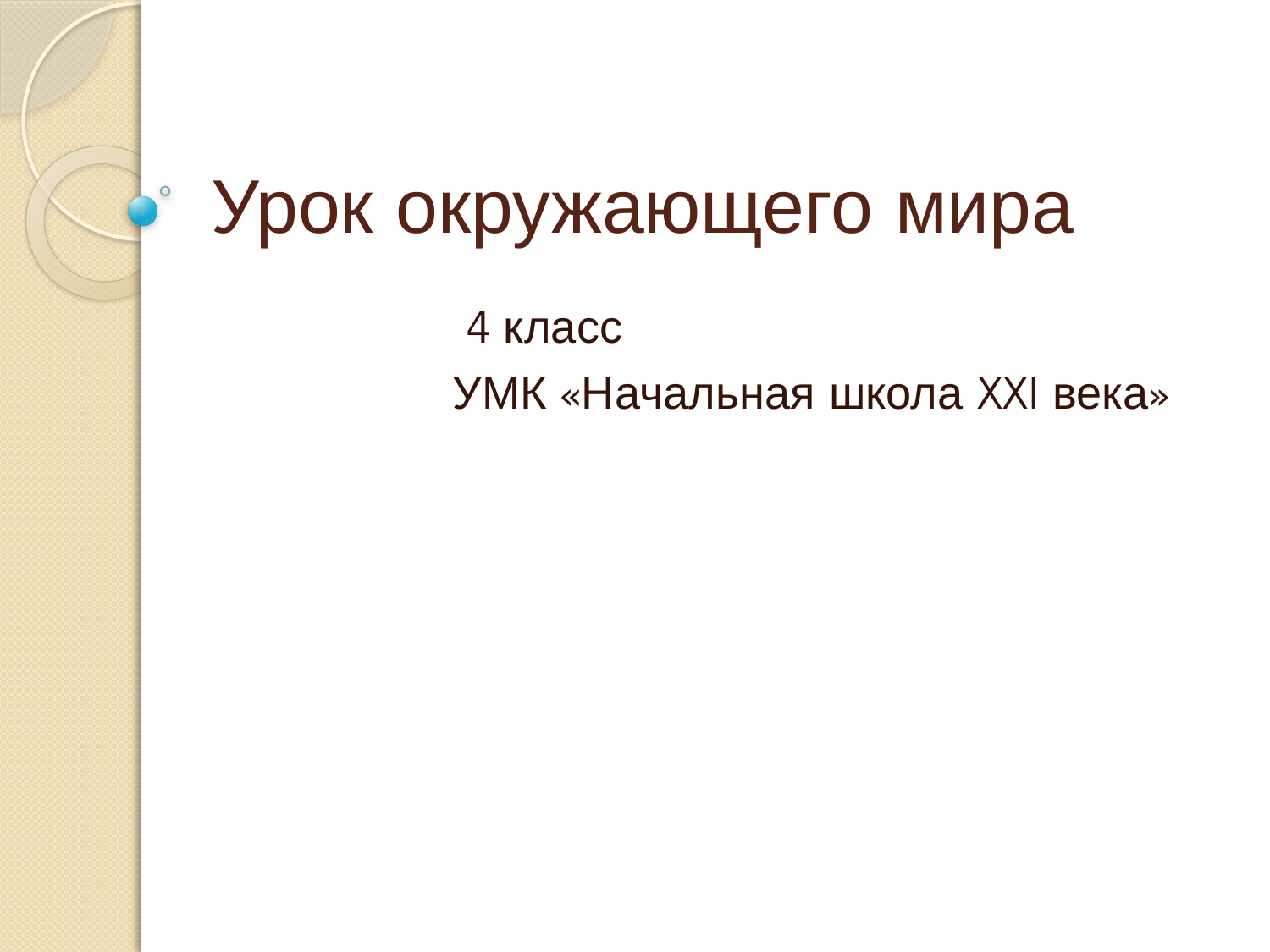

# Урок окружающего мира
 4 класс
УМК «Начальная школа XXI века»